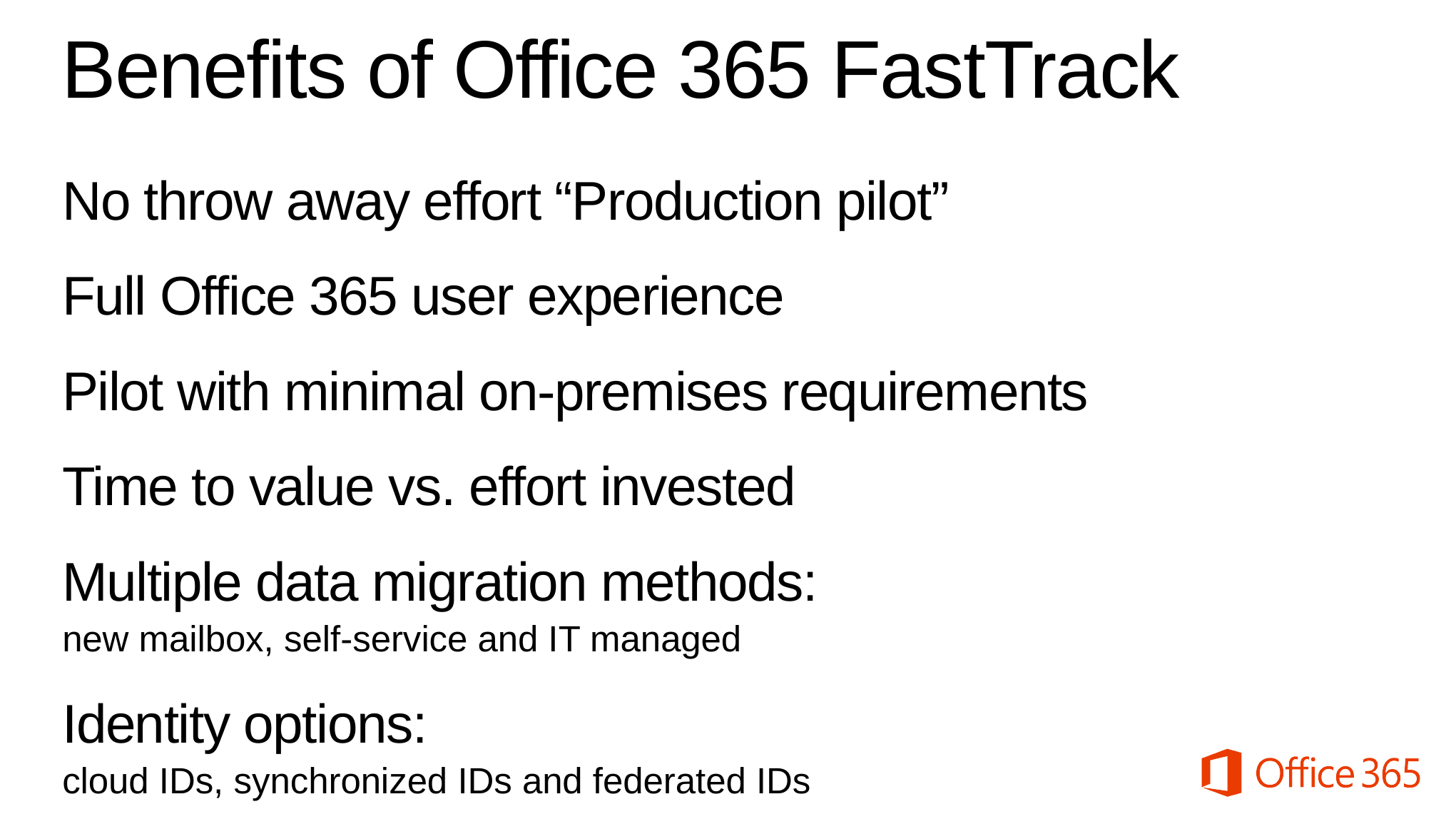

# Benefits of Office 365 FastTrack
No throw away effort “Production pilot”
Full Office 365 user experience
Pilot with minimal on-premises requirements
Time to value vs. effort invested
Multiple data migration methods:
new mailbox, self-service and IT managed
Identity options:
cloud IDs, synchronized IDs and federated IDs